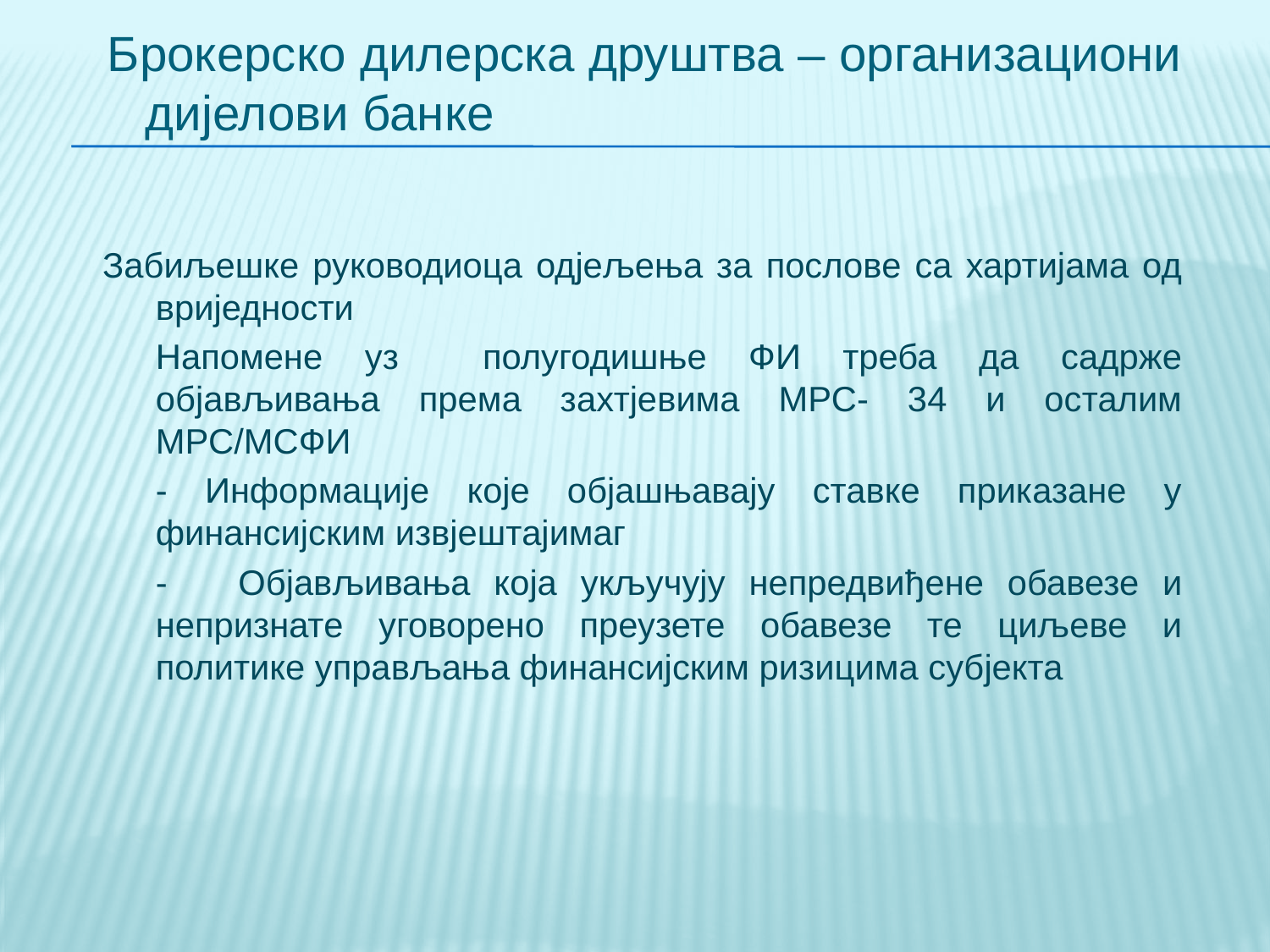

Брокерско дилерска друштва – организациони дијелови банке
Забиљешке руководиоца одјељења за послове са хартијама од вриједности
	Напомене уз  полугодишње ФИ треба да садрже објављивања према захтјевима МРС- 34 и осталим МРС/МСФИ
	- Информације које објашњавају ставке приказане у финансијским извјештајимаг
	-   Објављивања која укључују непредвиђене обавезе и непризнате уговорено преузете обавезе те циљеве и политике управљања финансијским ризицима субјекта